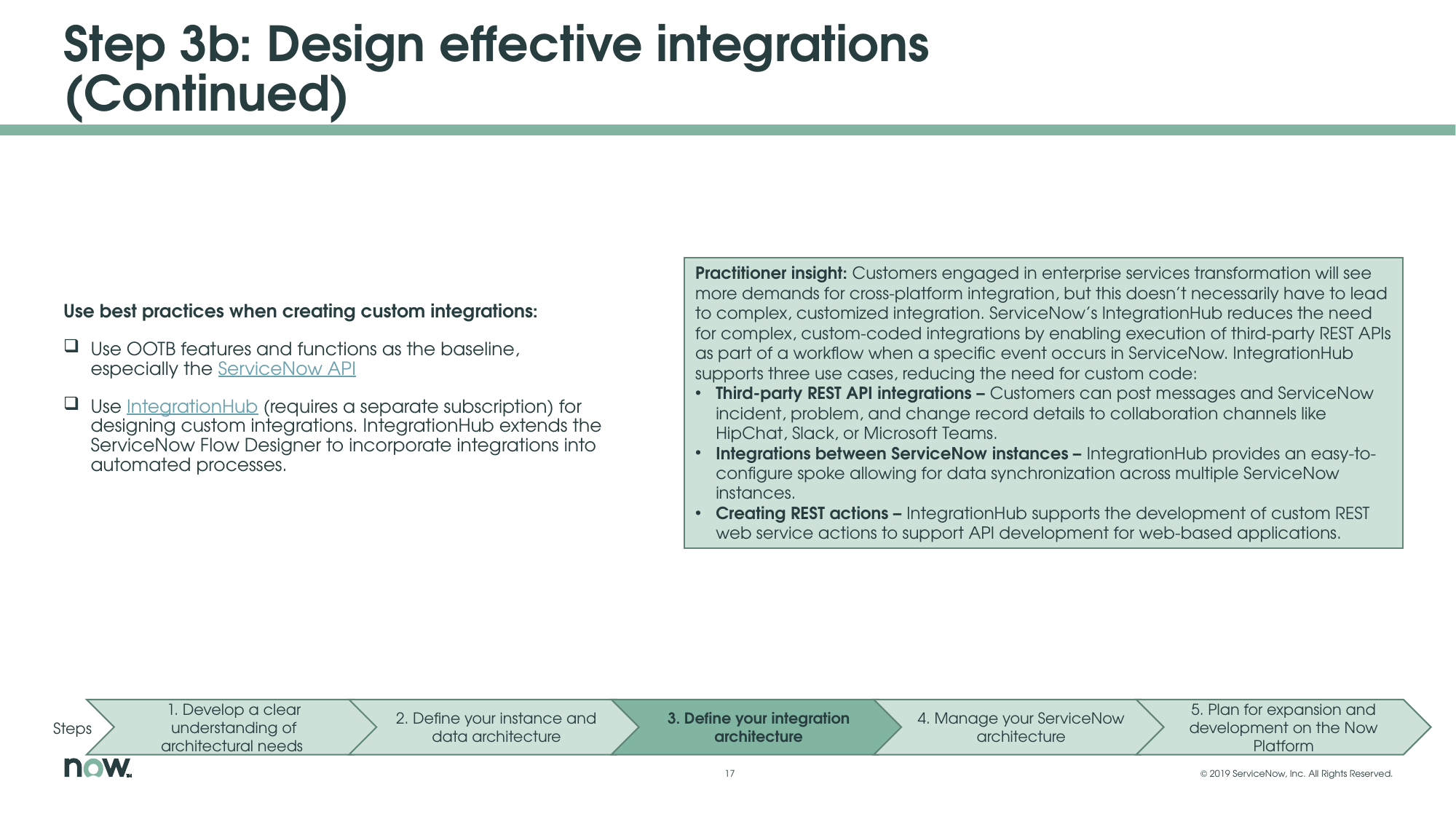

# Step 3b: Design effective integrations (Continued)

Practitioner insight: Customers engaged in enterprise services transformation will see more demands for cross-platform integration, but this doesn’t necessarily have to lead to complex, customized integration. ServiceNow’s IntegrationHub reduces the need for complex, custom-coded integrations by enabling execution of third-party REST APIs as part of a workflow when a specific event occurs in ServiceNow. IntegrationHub supports three use cases, reducing the need for custom code:
Third-party REST API integrations – Customers can post messages and ServiceNow incident, problem, and change record details to collaboration channels like HipChat, Slack, or Microsoft Teams.
Integrations between ServiceNow instances – IntegrationHub provides an easy-to-configure spoke allowing for data synchronization across multiple ServiceNow instances.
Creating REST actions – IntegrationHub supports the development of custom REST web service actions to support API development for web-based applications.
Use best practices when creating custom integrations:
Use OOTB features and functions as the baseline, especially the ServiceNow API
Use IntegrationHub (requires a separate subscription) for designing custom integrations. IntegrationHub extends the  ServiceNow Flow Designer to incorporate integrations into automated processes.
1. Develop a clear understanding of architectural needs
2. Define your instance and data architecture
3. Define your integration architecture
4. Manage your ServiceNow architecture
5. Plan for expansion and development on the Now Platform
Steps